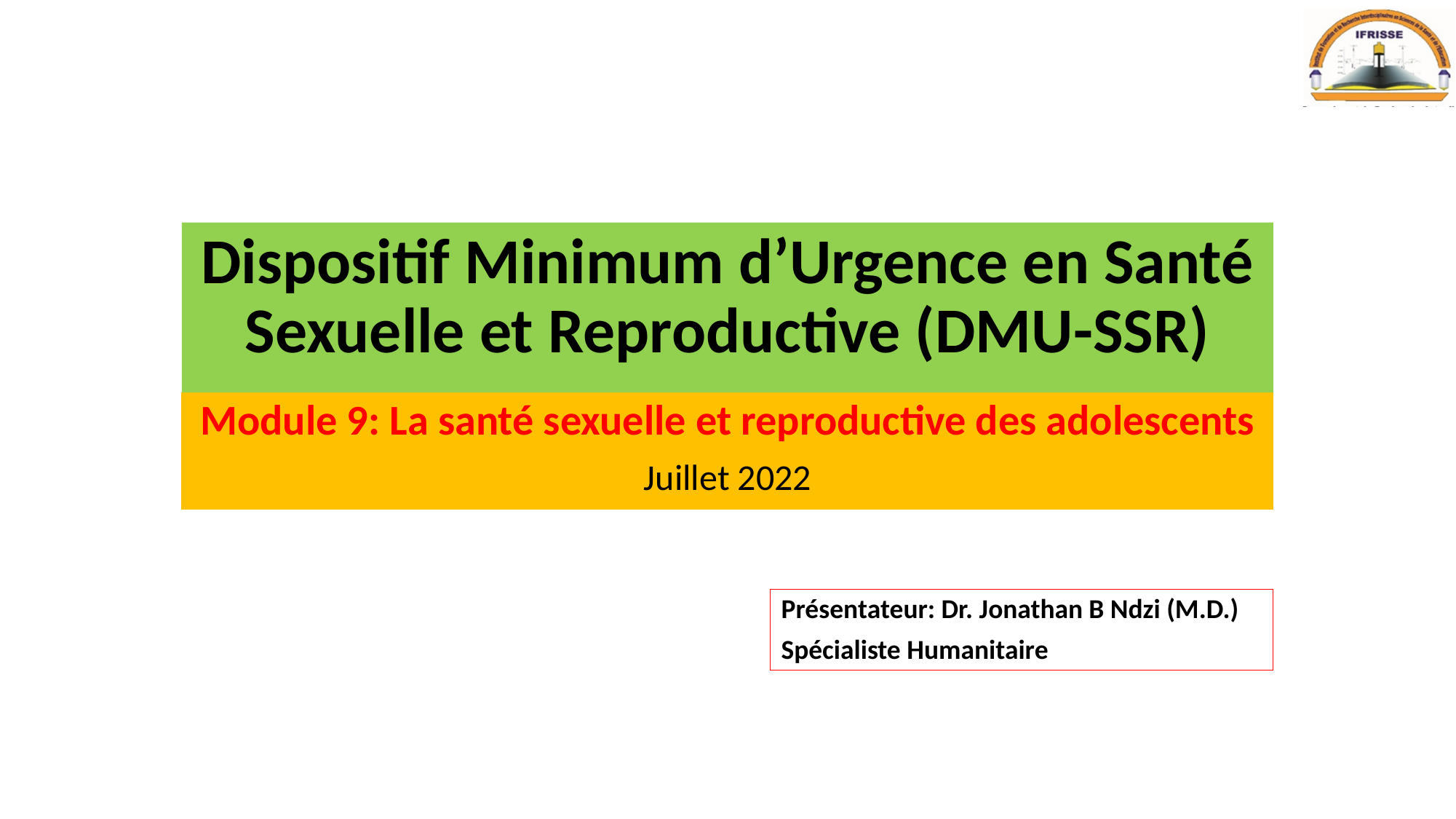

# Dispositif Minimum d’Urgence en Santé Sexuelle et Reproductive (DMU-SSR)
Module 9: La santé sexuelle et reproductive des adolescents
Juillet 2022

Présentateur: Dr. Jonathan B Ndzi (M.D.)
Spécialiste Humanitaire